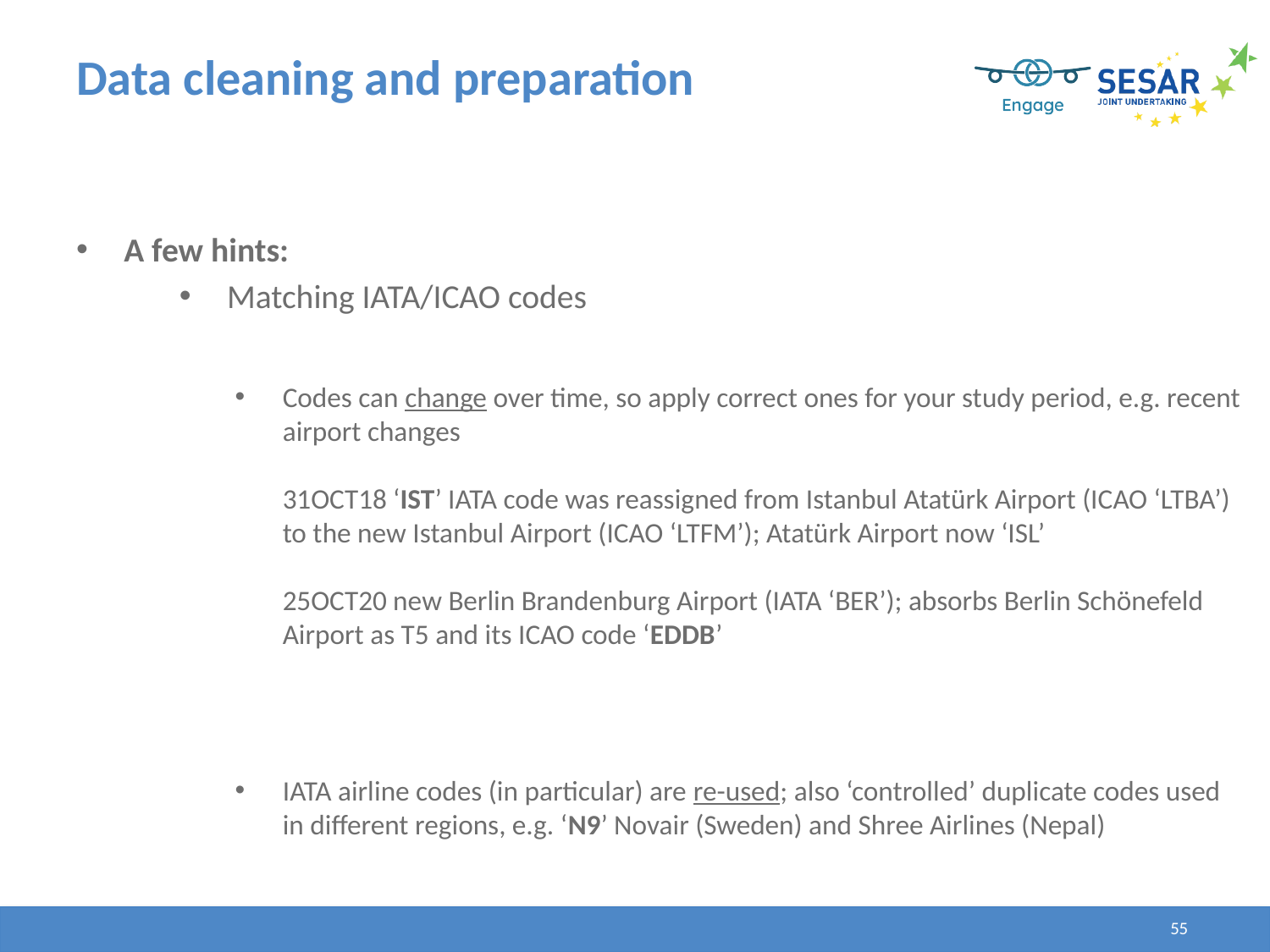

# Data cleaning and preparation
A few hints:
Matching IATA/ICAO codes

Codes can change over time, so apply correct ones for your study period, e.g. recent airport changes
31OCT18 ‘IST’ IATA code was reassigned from Istanbul Atatürk Airport (ICAO ‘LTBA’) to the new Istanbul Airport (ICAO ‘LTFM’); Atatürk Airport now ‘ISL’
25OCT20 new Berlin Brandenburg Airport (IATA ‘BER’); absorbs Berlin Schönefeld Airport as T5 and its ICAO code ‘EDDB’

IATA airline codes (in particular) are re-used; also ‘controlled’ duplicate codes used in different regions, e.g. ‘N9’ Novair (Sweden) and Shree Airlines (Nepal)

55